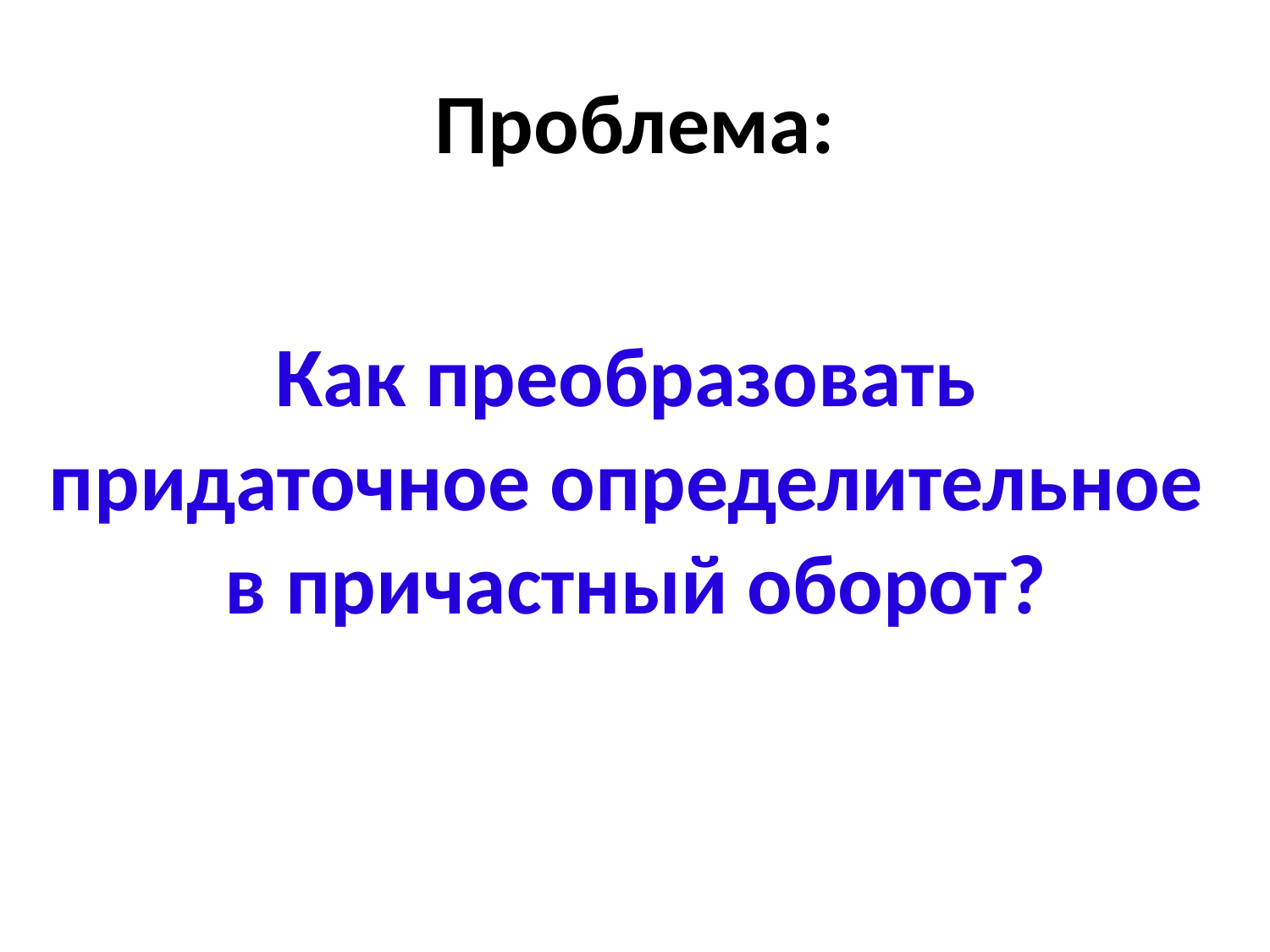

# Проблема:
Как преобразовать
придаточное определительное
в причастный оборот?